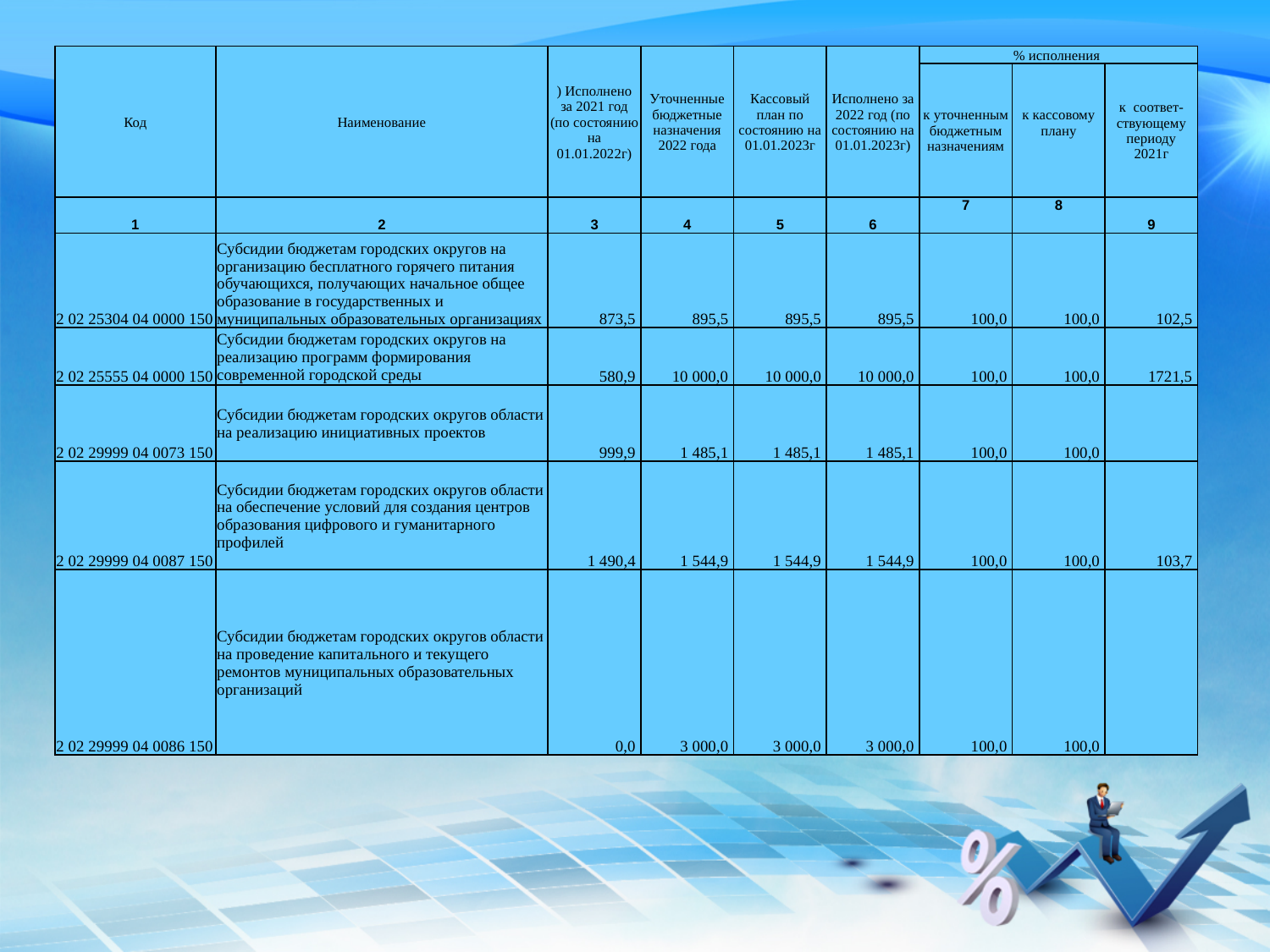

| Код | Наименование | ) Исполнено за 2021 год (по состоянию на 01.01.2022г) | Уточненные бюджетные назначения 2022 года | Кассовый план по состоянию на 01.01.2023г | Исполнено за 2022 год (по состоянию на 01.01.2023г) | % исполнения |  |  |
| --- | --- | --- | --- | --- | --- | --- | --- | --- |
|  |  |  |  |  |  | к уточненным бюджетным назначениям | к кассовому плану | к соответ-ствующему периоду 2021г |
| 1 | 2 | 3 | 4 | 5 | 6 | 7 | 8 | 9 |
| 2 02 25304 04 0000 150 | Субсидии бюджетам городских округов на организацию бесплатного горячего питания обучающихся, получающих начальное общее образование в государственных и муниципальных образовательных организациях | 873,5 | 895,5 | 895,5 | 895,5 | 100,0 | 100,0 | 102,5 |
| 2 02 25555 04 0000 150 | Субсидии бюджетам городских округов на реализацию программ формирования современной городской среды | 580,9 | 10 000,0 | 10 000,0 | 10 000,0 | 100,0 | 100,0 | 1721,5 |
| 2 02 29999 04 0073 150 | Субсидии бюджетам городских округов области на реализацию инициативных проектов | 999,9 | 1 485,1 | 1 485,1 | 1 485,1 | 100,0 | 100,0 |  |
| 2 02 29999 04 0087 150 | Субсидии бюджетам городских округов области на обеспечение условий для создания центров образования цифрового и гуманитарного профилей | 1 490,4 | 1 544,9 | 1 544,9 | 1 544,9 | 100,0 | 100,0 | 103,7 |
| 2 02 29999 04 0086 150 | Субсидии бюджетам городских округов области на проведение капитального и текущего ремонтов муниципальных образовательных организаций | 0,0 | 3 000,0 | 3 000,0 | 3 000,0 | 100,0 | 100,0 |  |